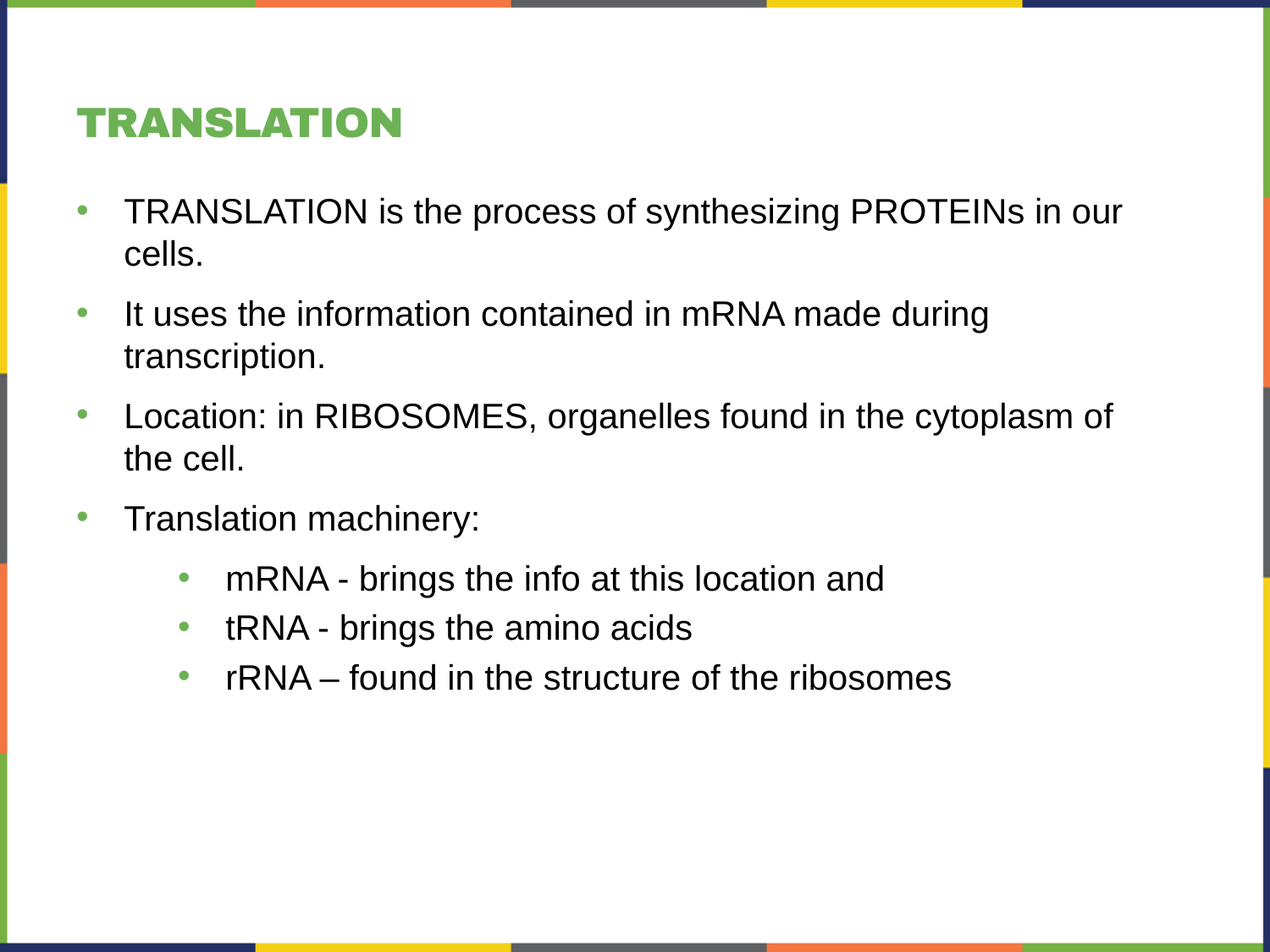

# translation
TRANSLATION is the process of synthesizing PROTEINs in our cells.
It uses the information contained in mRNA made during transcription.
Location: in RIBOSOMES, organelles found in the cytoplasm of the cell.
Translation machinery:
mRNA - brings the info at this location and
tRNA - brings the amino acids
rRNA – found in the structure of the ribosomes